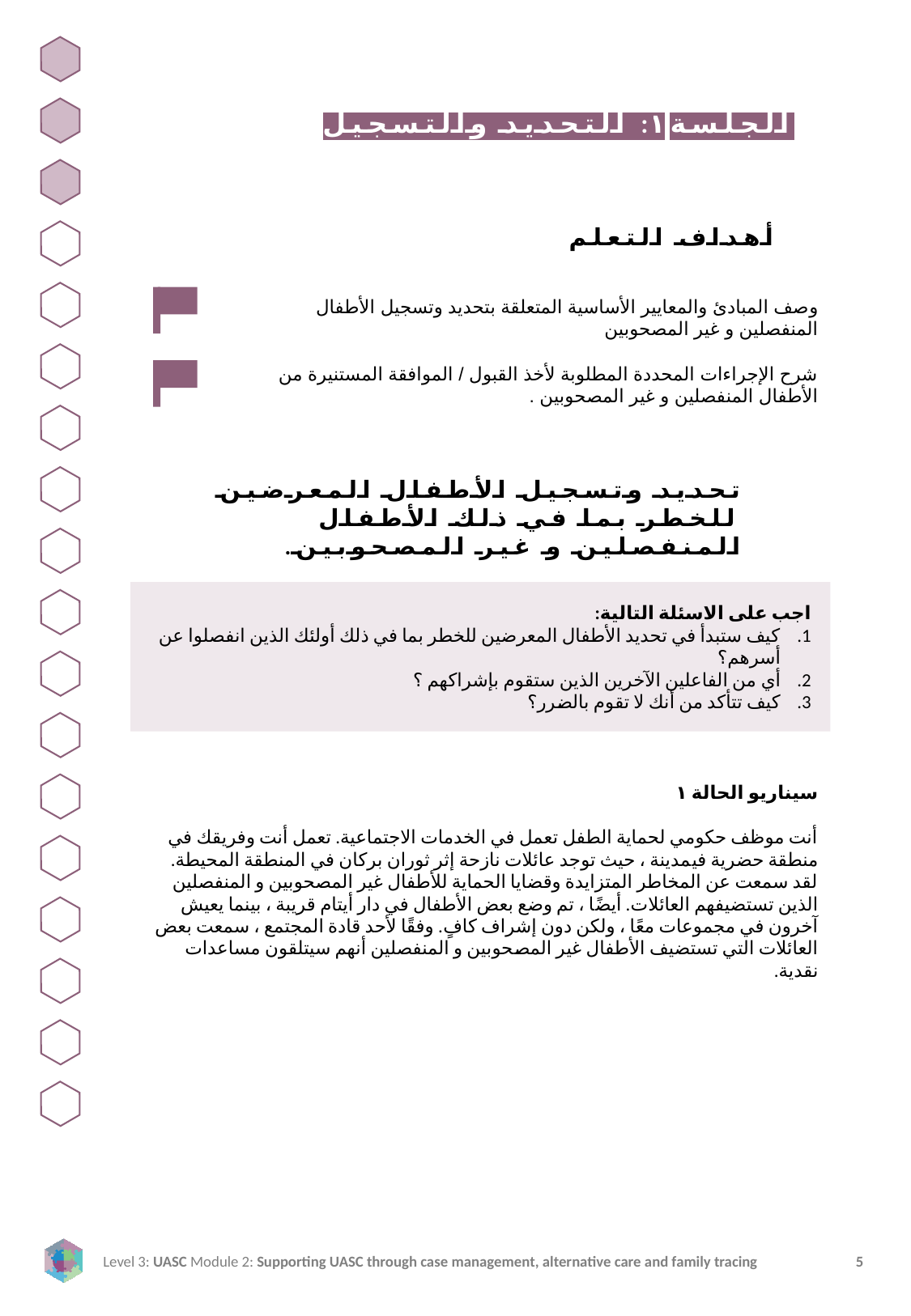

الجلسة١: التحديد والتسجيل

أهداف التعلم

وصف المبادئ والمعايير الأساسية المتعلقة بتحديد وتسجيل الأطفال المنفصلين و غير المصحوبين

شرح الإجراءات المحددة المطلوبة لأخذ القبول / الموافقة المستنيرة من الأطفال المنفصلين و غير المصحوبين .

تحديد وتسجيل الأطفال المعرضين للخطر بما في ذلك الأطفال المنفصلين و غير المصحوبين.

اجب على الاسئلة التالية:
كيف ستبدأ في تحديد الأطفال المعرضين للخطر بما في ذلك أولئك الذين انفصلوا عن أسرهم؟
أي من الفاعلين الآخرين الذين ستقوم بإشراكهم ؟
كيف تتأكد من أنك لا تقوم بالضرر؟

سيناريو الحالة ١

أنت موظف حكومي لحماية الطفل تعمل في الخدمات الاجتماعية. تعمل أنت وفريقك في منطقة حضرية في​​مدينة ، حيث توجد عائلات نازحة إثر ثوران بركان في المنطقة المحيطة. لقد سمعت عن المخاطر المتزايدة وقضايا الحماية للأطفال غير المصحوبين و المنفصلين  الذين تستضيفهم العائلات. أيضًا ، تم وضع بعض الأطفال في دار أيتام قريبة ، بينما يعيش آخرون في مجموعات معًا ، ولكن دون إشراف كافٍ. وفقًا لأحد قادة المجتمع ، سمعت بعض العائلات التي تستضيف الأطفال غير المصحوبين و المنفصلين أنهم سيتلقون مساعدات نقدية.